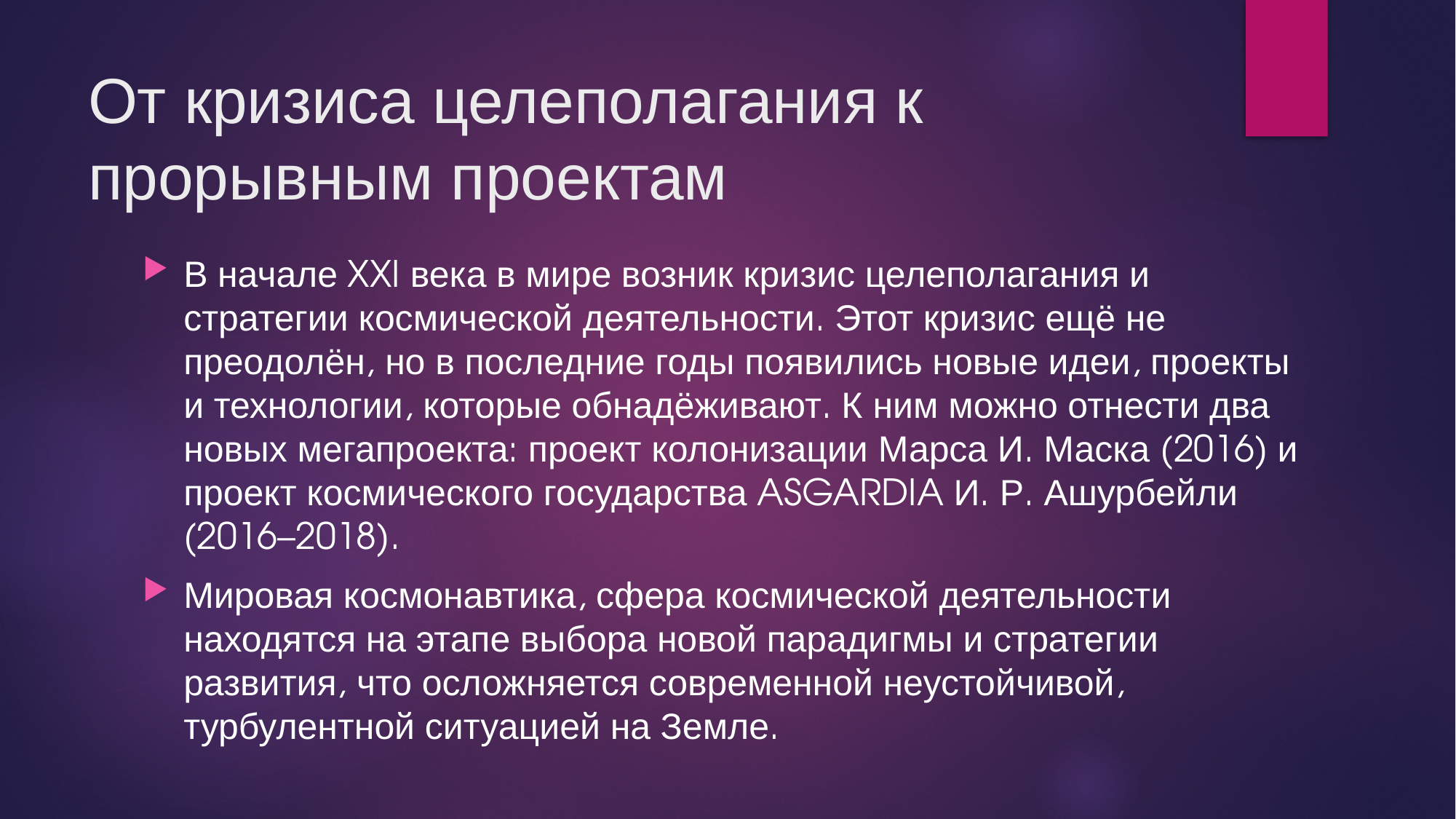

# От кризиса целеполагания к прорывным проектам
В начале XXI века в мире возник кризис целеполагания и стратегии космической деятельности. Этот кризис ещё не преодолён, но в последние годы появились новые идеи, проекты и технологии, которые обнадёживают. К ним можно отнести два новых мегапроекта: проект колонизации Марса И. Маска (2016) и проект космического государства ASGARDIA И. Р. Ашурбейли (2016–2018).
Мировая космонавтика, сфера космической деятельности находятся на этапе выбора новой парадигмы и стратегии развития, что осложняется современной неустойчивой, турбулентной ситуацией на Земле.